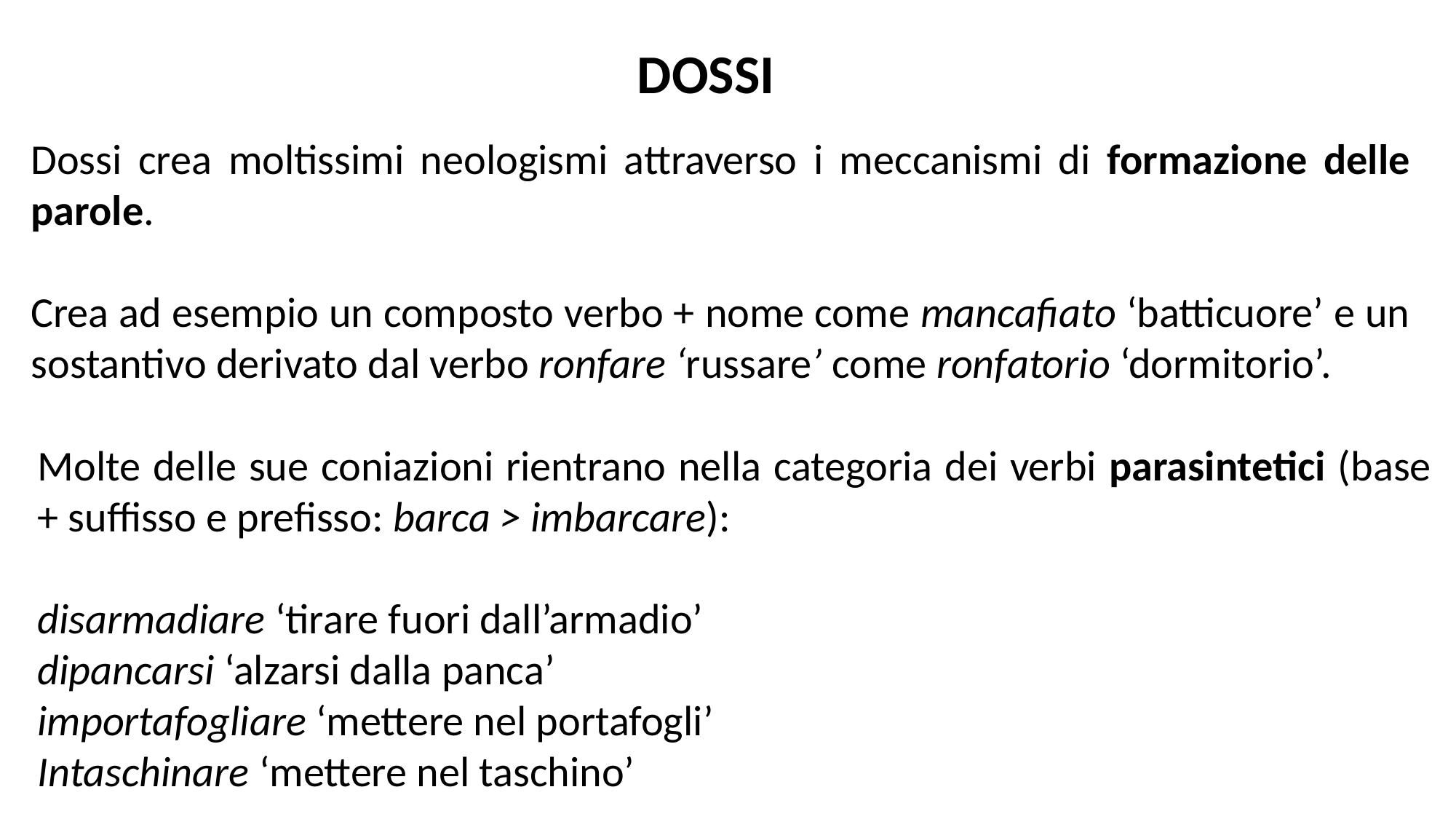

DOSSI
Dossi crea moltissimi neologismi attraverso i meccanismi di formazione delle parole.

Crea ad esempio un composto verbo + nome come mancafiato ‘batticuore’ e un sostantivo derivato dal verbo ronfare ‘russare’ come ronfatorio ‘dormitorio’.
Molte delle sue coniazioni rientrano nella categoria dei verbi parasintetici (base + suffisso e prefisso: barca > imbarcare):

disarmadiare ‘tirare fuori dall’armadio’
dipancarsi ‘alzarsi dalla panca’
importafogliare ‘mettere nel portafogli’
Intaschinare ‘mettere nel taschino’